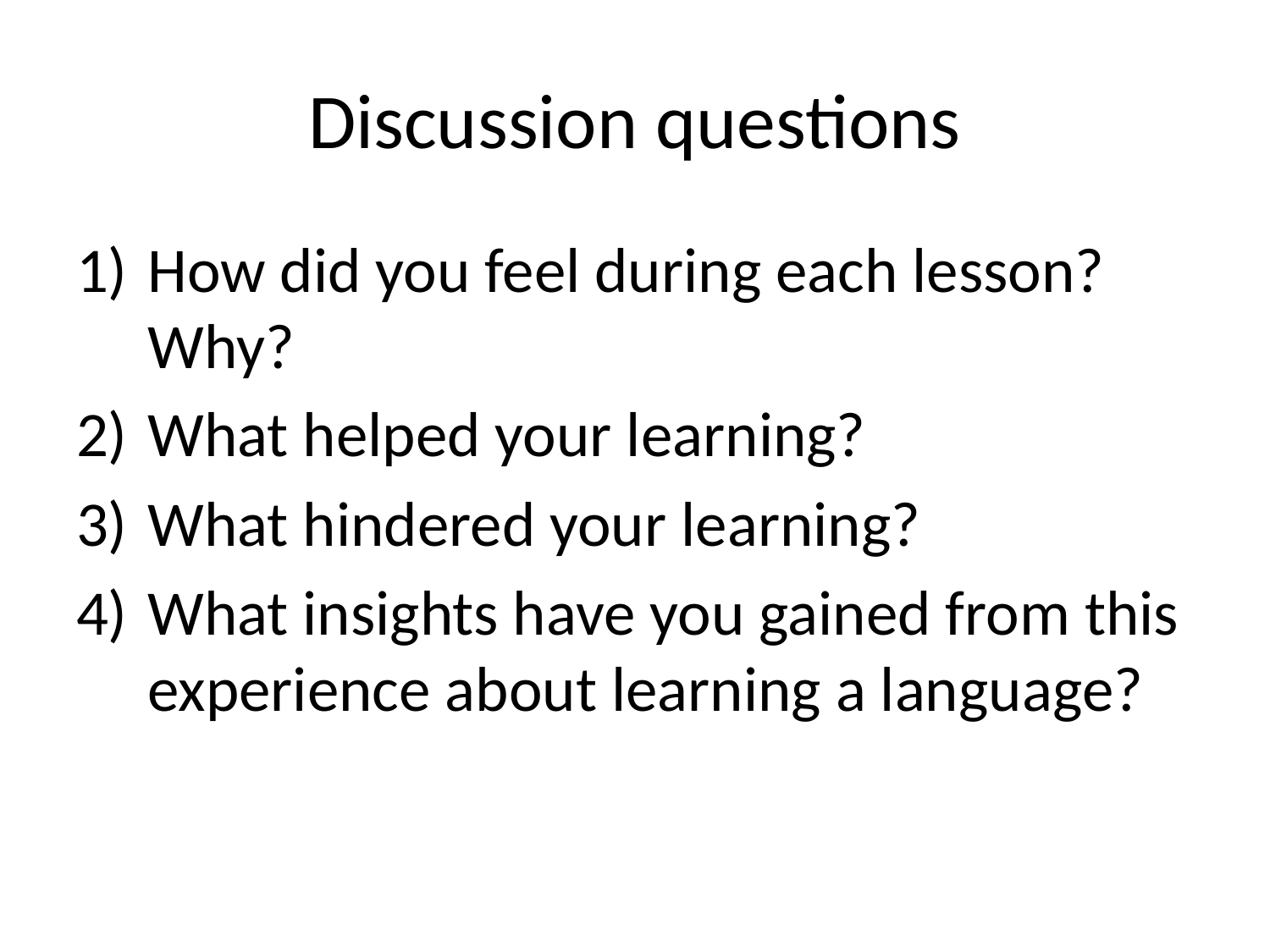

# Discussion questions
How did you feel during each lesson? Why?
What helped your learning?
What hindered your learning?
What insights have you gained from this experience about learning a language?